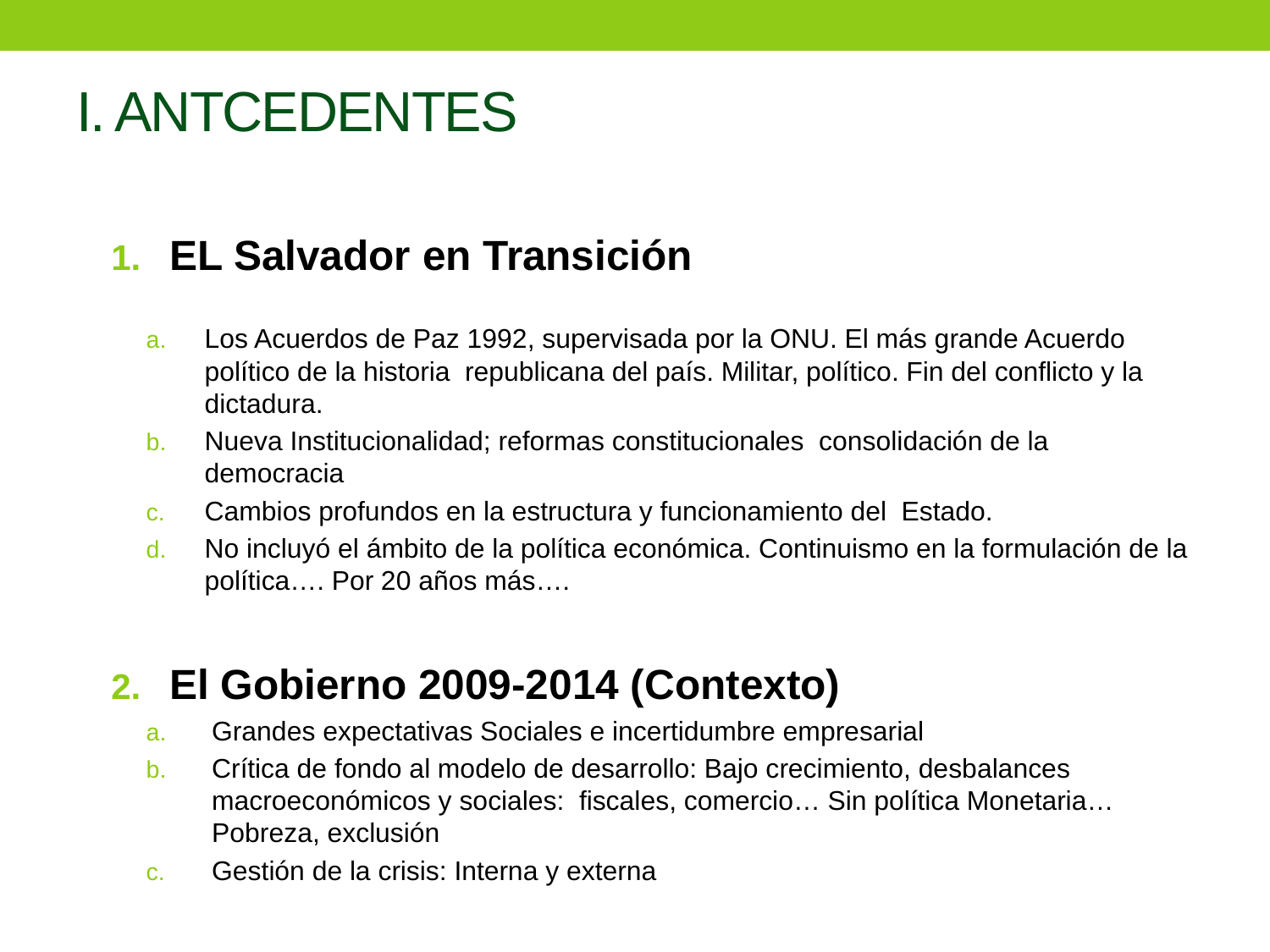

# I. ANTCEDENTES
EL Salvador en Transición

Los Acuerdos de Paz 1992, supervisada por la ONU. El más grande Acuerdo político de la historia  republicana del país. Militar, político. Fin del conflicto y la dictadura.
Nueva Institucionalidad; reformas constitucionales  consolidación de la democracia
Cambios profundos en la estructura y funcionamiento del  Estado.
No incluyó el ámbito de la política económica. Continuismo en la formulación de la política…. Por 20 años más….

El Gobierno 2009-2014 (Contexto)
Grandes expectativas Sociales e incertidumbre empresarial
Crítica de fondo al modelo de desarrollo: Bajo crecimiento, desbalances  macroeconómicos y sociales:  fiscales, comercio… Sin política Monetaria… Pobreza, exclusión
Gestión de la crisis: Interna y externa